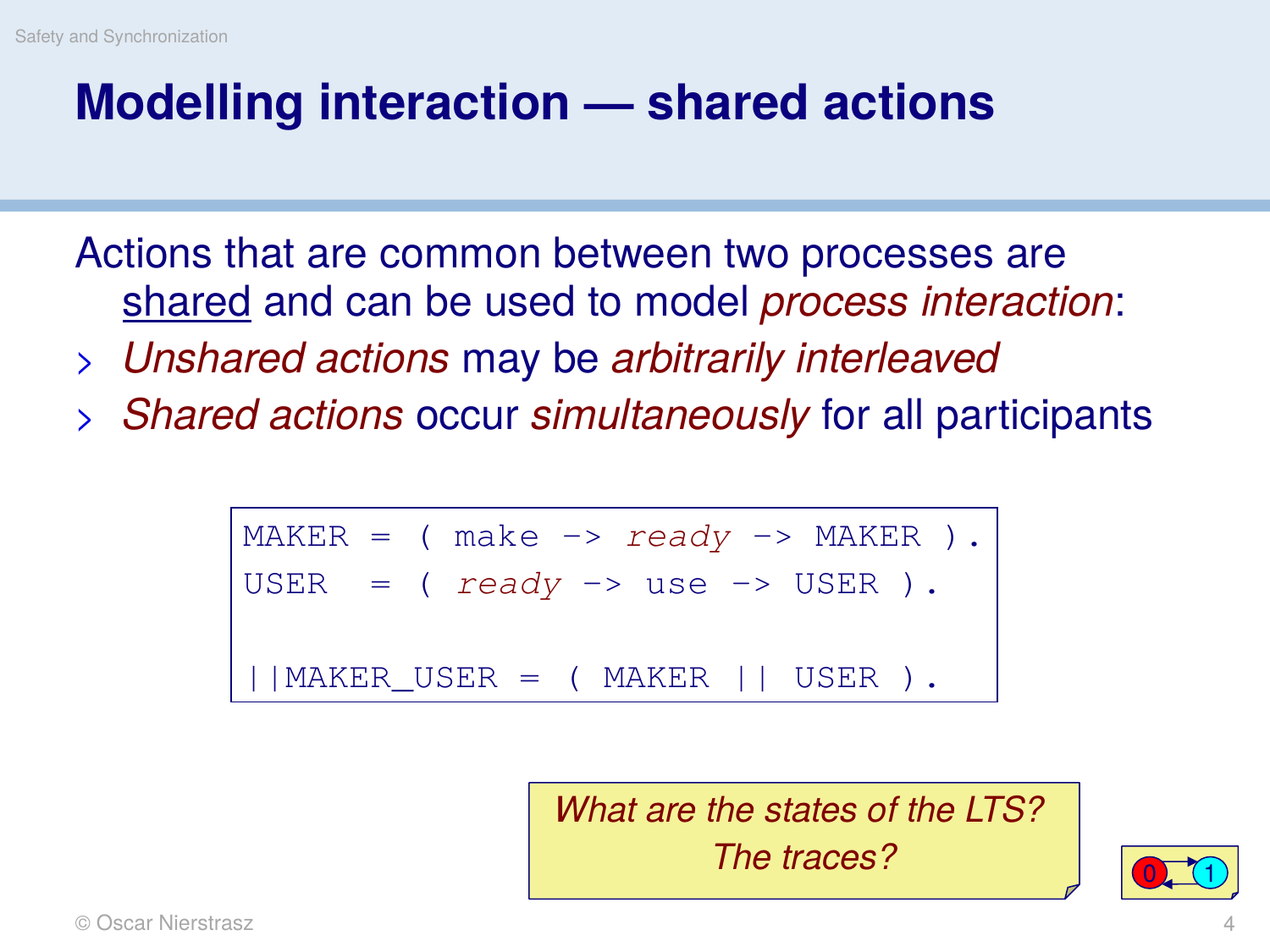

Safety and Synchronization
# Modelling interaction — shared actions
Actions that are common between two processes are shared and can be used to model process interaction:
Unshared actions may be arbitrarily interleaved
Shared actions occur simultaneously for all participants
MAKER	= ( make -> ready -> MAKER ).
USER	= ( ready -> use -> USER ).

||MAKER_USER = ( MAKER || USER ).
What are the states of the LTS?
The traces?

0
1
© Oscar Nierstrasz
4